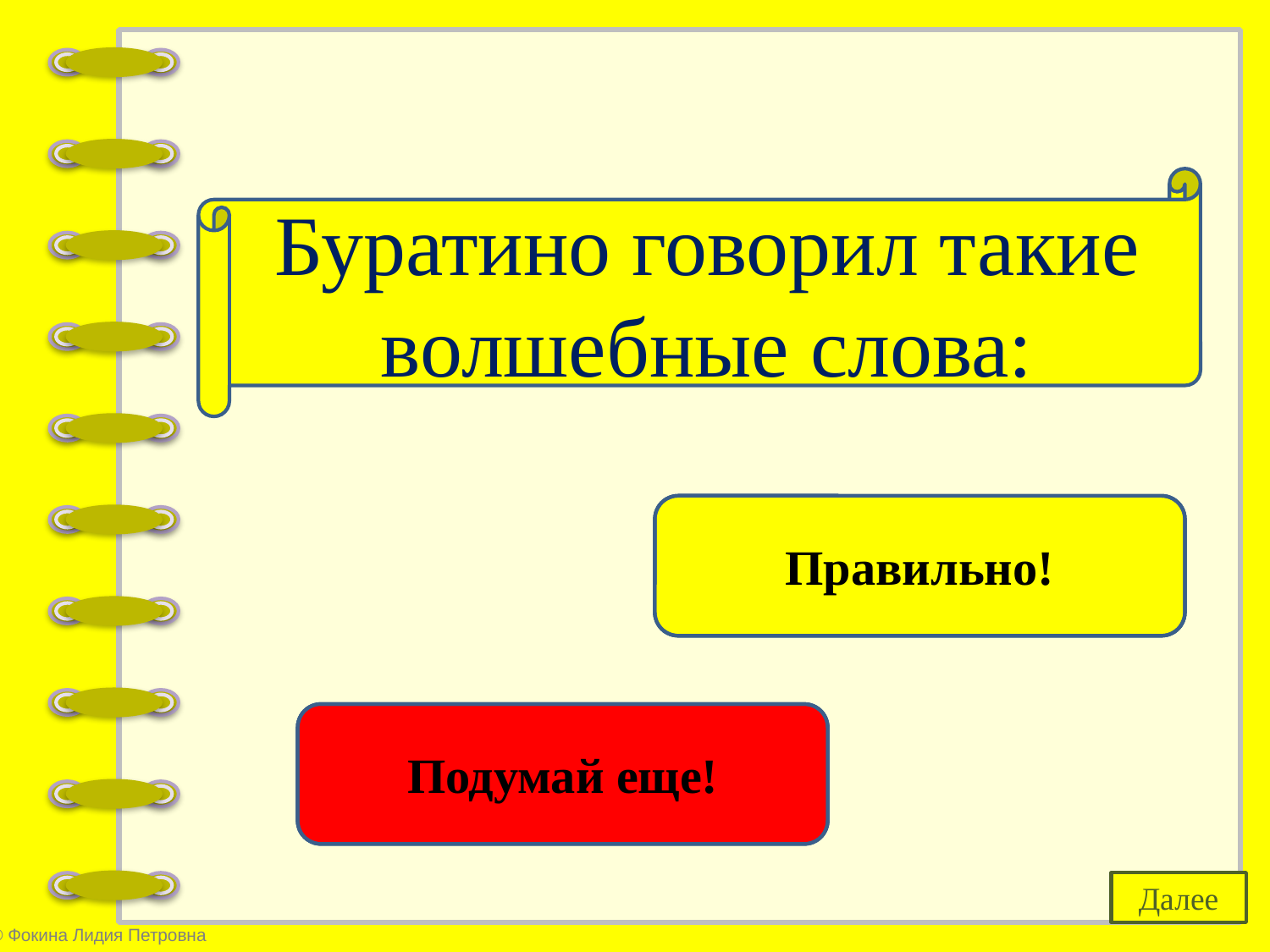

Буратино говорил такие волшебные слова:
«Крекс, фекс, пекс!»
Правильно!

«Раз, два, три! Горшочек, вари!»
Подумай еще!

Далее